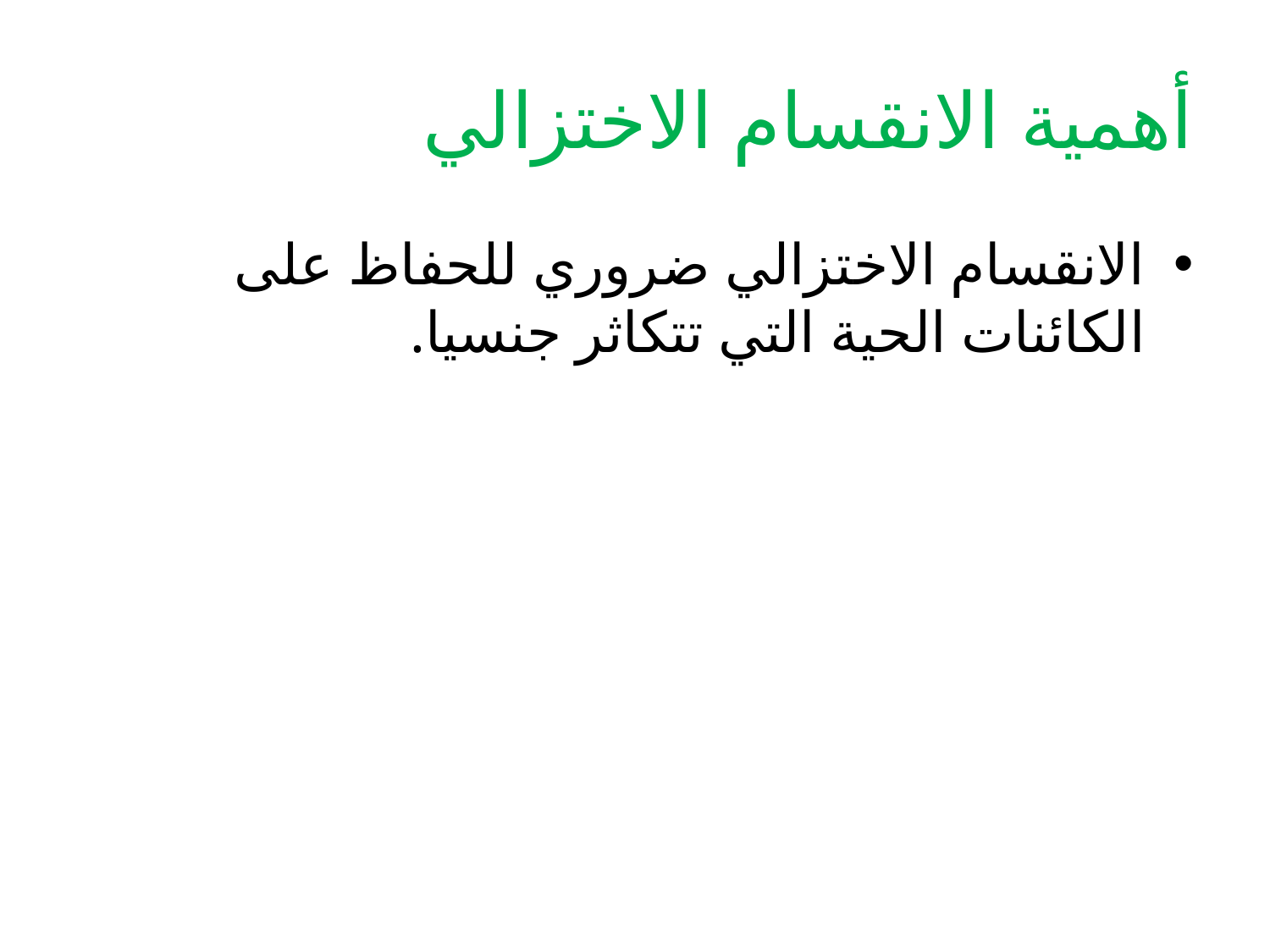

# أهمية الانقسام الاختزالي
الانقسام الاختزالي ضروري للحفاظ على الكائنات الحية التي تتكاثر جنسيا.